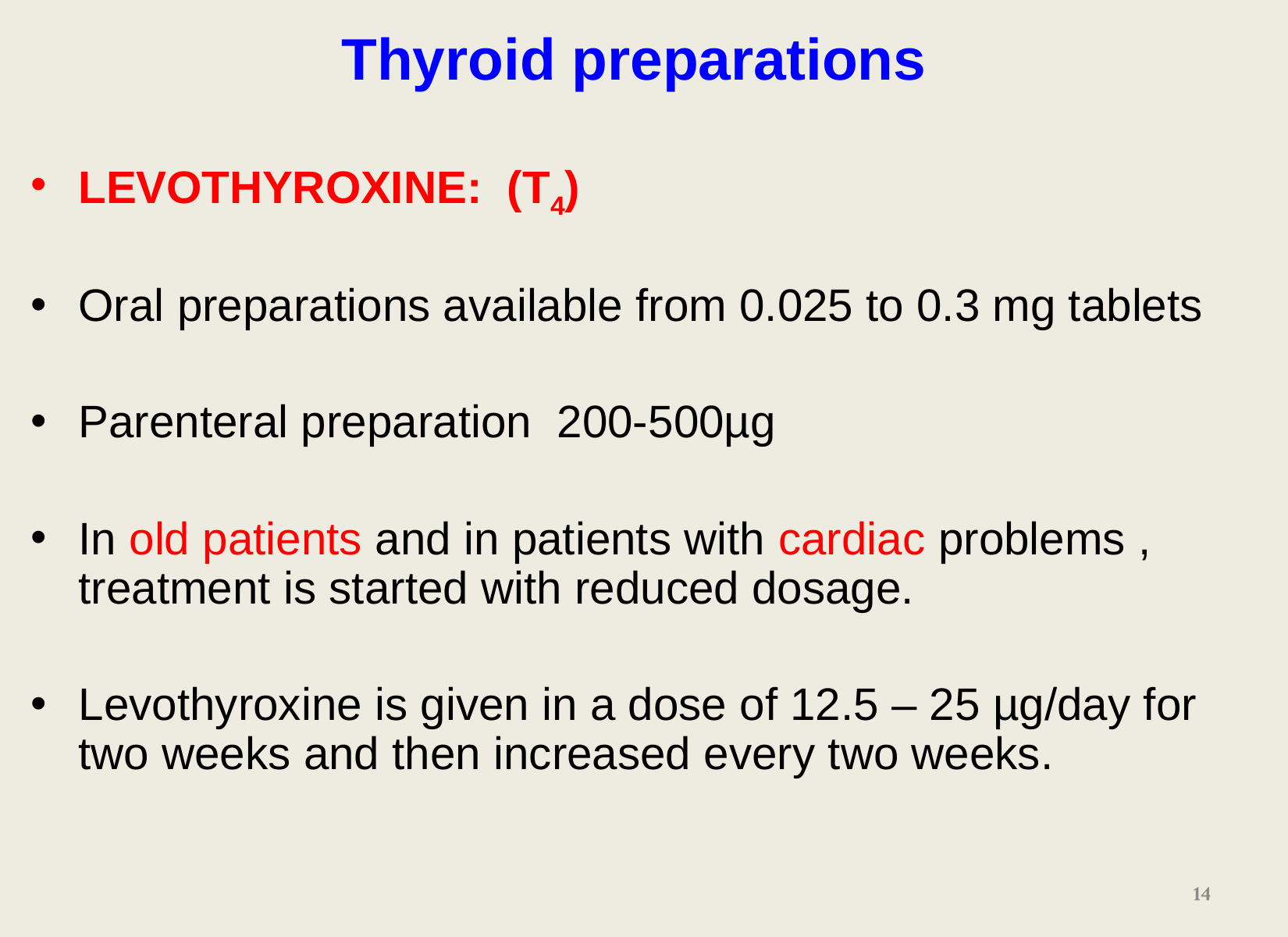

Thyroid preparations

LEVOTHYROXINE:  (T4)

Oral preparations available from 0.025 to 0.3 mg tablets

Parenteral preparation  200-500µg

In old patients and in patients with cardiac problems , treatment is started with reduced dosage.

Levothyroxine is given in a dose of 12.5 – 25 µg/day for two weeks and then increased every two weeks.

14